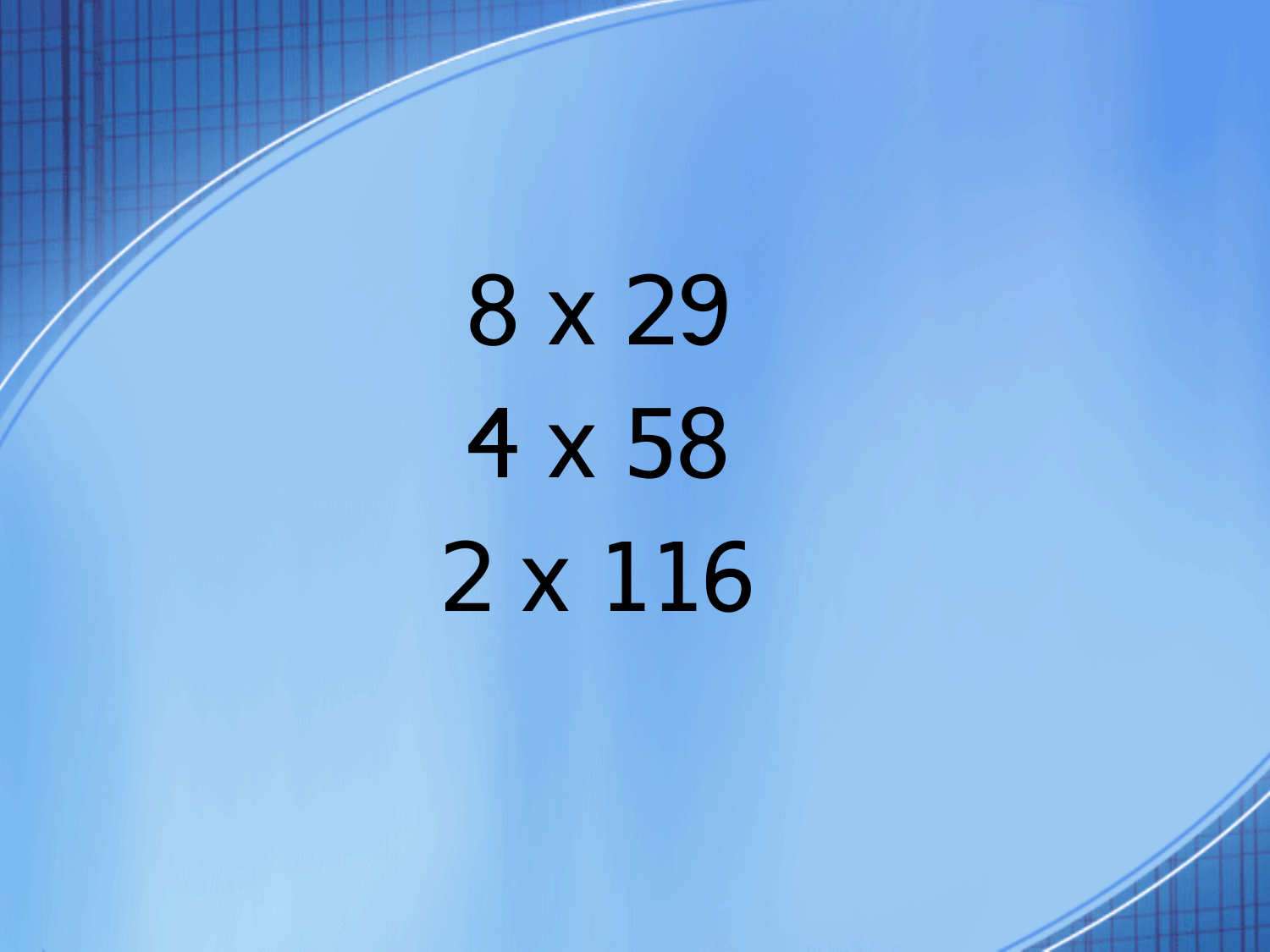

8 x 29
4 x 58
2 x 116